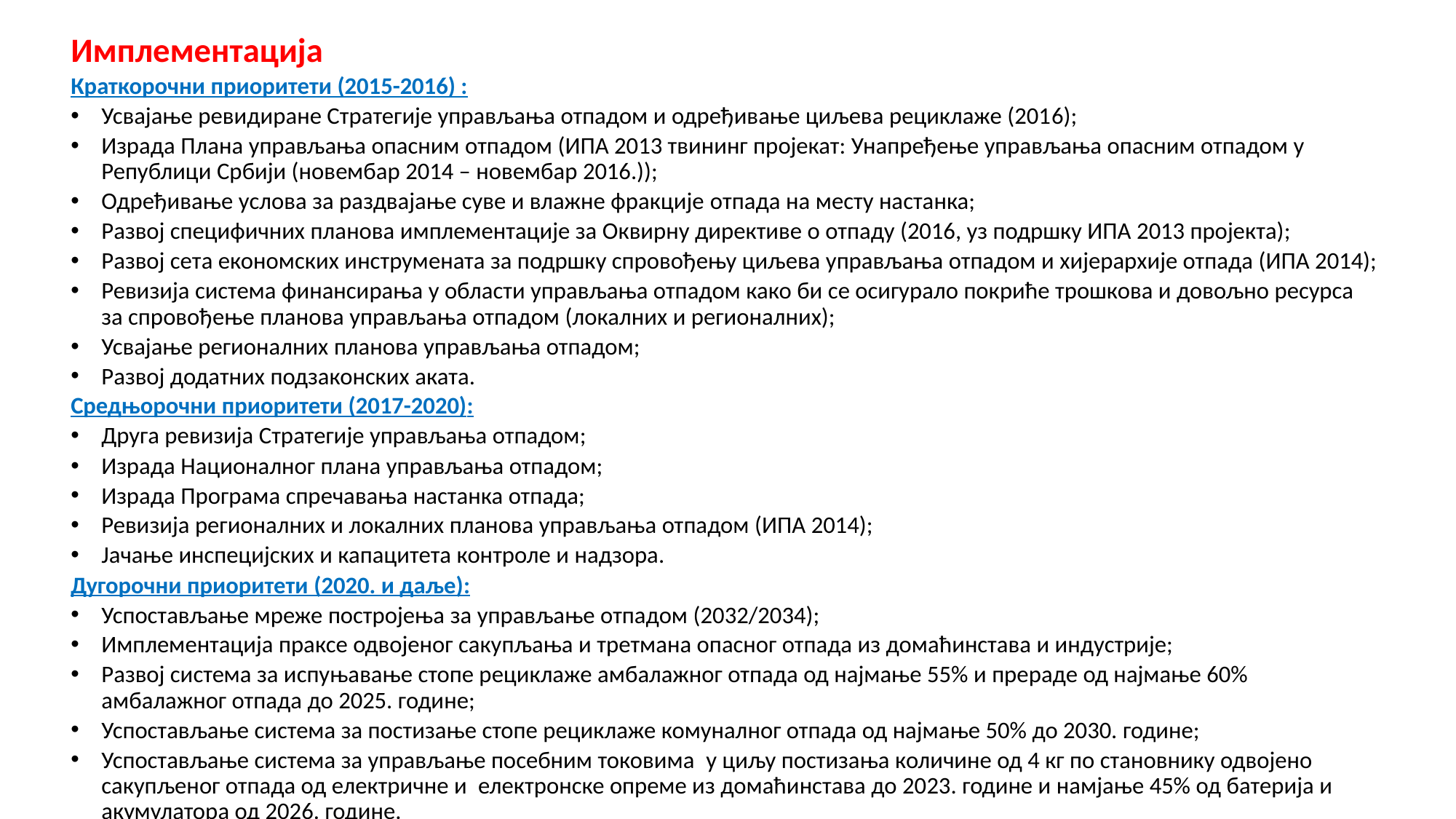

Имплементација
Краткорочни приоритети (2015-2016) :
Усвајање ревидиране Стратегије управљања отпадом и одређивање циљева рециклаже (2016);
Израда Плана управљања опасним отпадом (ИПА 2013 твининг пројекат: Унапређење управљања опасним отпадом у Републици Србији (новембар 2014 – новембар 2016.));
Одређивање услова за раздвајање суве и влажне фракције oтпада на месту настанка;
Развој специфичних планова имплементације за Оквирну директиве о отпаду (2016, уз подршку ИПА 2013 пројекта);
Развој сета економских инструмената за подршку спровођењу циљева управљања отпадом и хијерархије отпада (ИПА 2014);
Ревизија система финансирања у области управљања отпадом како би се осигурало покриће трошкова и довољно ресурса за спровођење планова управљања отпадом (локалних и регионалних);
Усвајање регионалних планова управљања отпадом;
Развој додатних подзаконских аката.
Средњорочни приоритети (2017-2020):
Друга ревизија Стратегије управљања отпадом;
Израда Националног плана управљања отпадом;
Израда Програма спречавања настанка отпада;
Ревизија регионалних и локалних планова управљања отпадом (ИПА 2014);
Јачање инспецијских и капацитета контроле и надзора.
Дугорочни приоритети (2020. и даље):
Успостављање мреже постројења за управљање отпадом (2032/2034);
Имплементација праксе одвојеног сакупљања и третмана опасног отпада из домаћинстава и индустрије;
Развој система за испуњавање стопе рециклаже амбалажног отпада од најмање 55% и прераде од најмање 60% амбалажног отпада до 2025. године;
Успостављање система за постизање стопе рециклаже комуналног отпада од најмање 50% до 2030. године;
Успостављање система за управљање посебним токовима  у циљу постизања количине од 4 кг по становнику одвојено сакупљеног отпада од електричне и  електронске опреме из домаћинстава до 2023. године и намјање 45% од батерија и акумулатора од 2026. године.